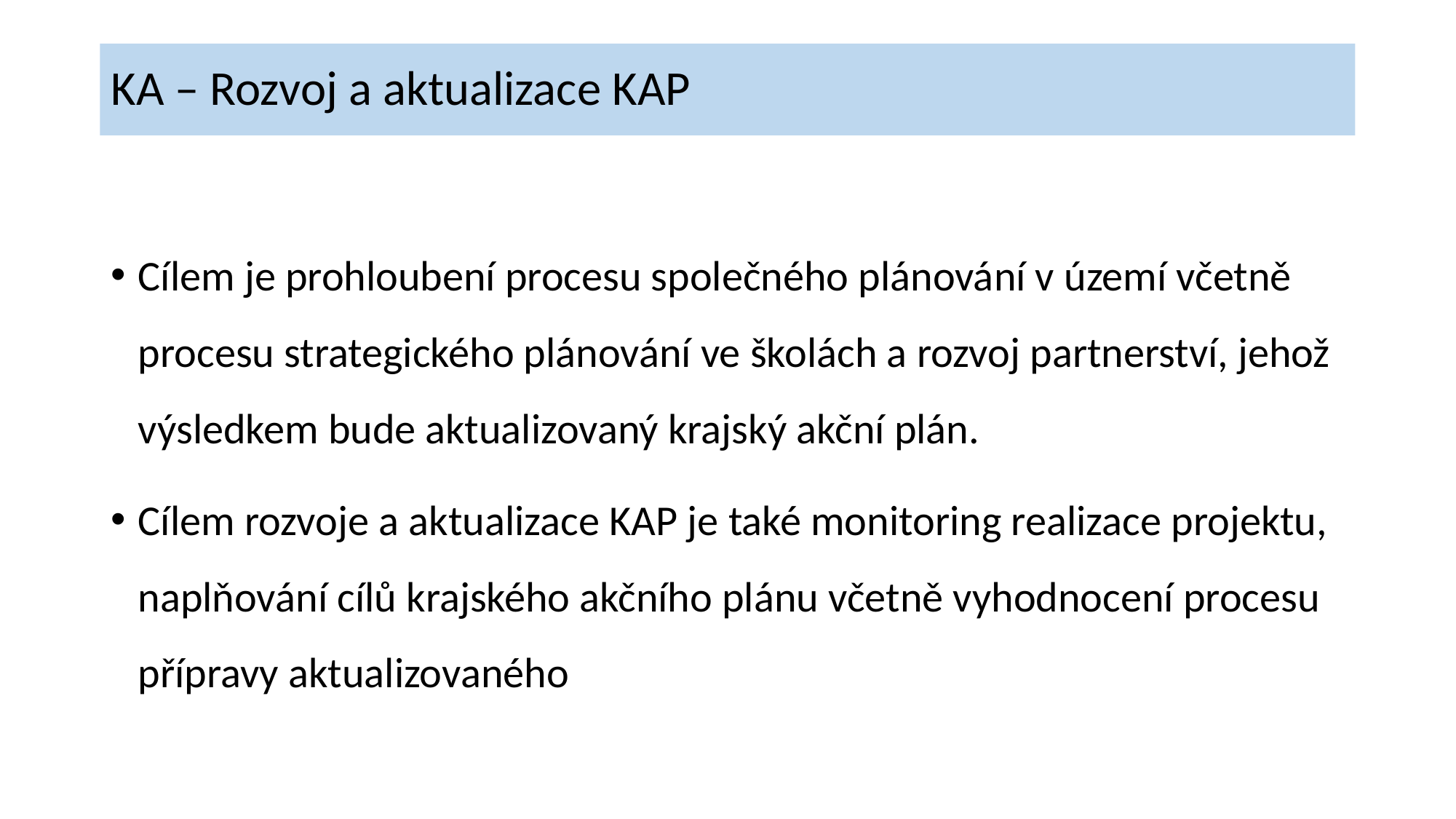

# KA – Rozvoj a aktualizace KAP
Cílem je prohloubení procesu společného plánování v území včetně procesu strategického plánování ve školách a rozvoj partnerství, jehož výsledkem bude aktualizovaný krajský akční plán.
Cílem rozvoje a aktualizace KAP je také monitoring realizace projektu, naplňování cílů krajského akčního plánu včetně vyhodnocení procesu přípravy aktualizovaného